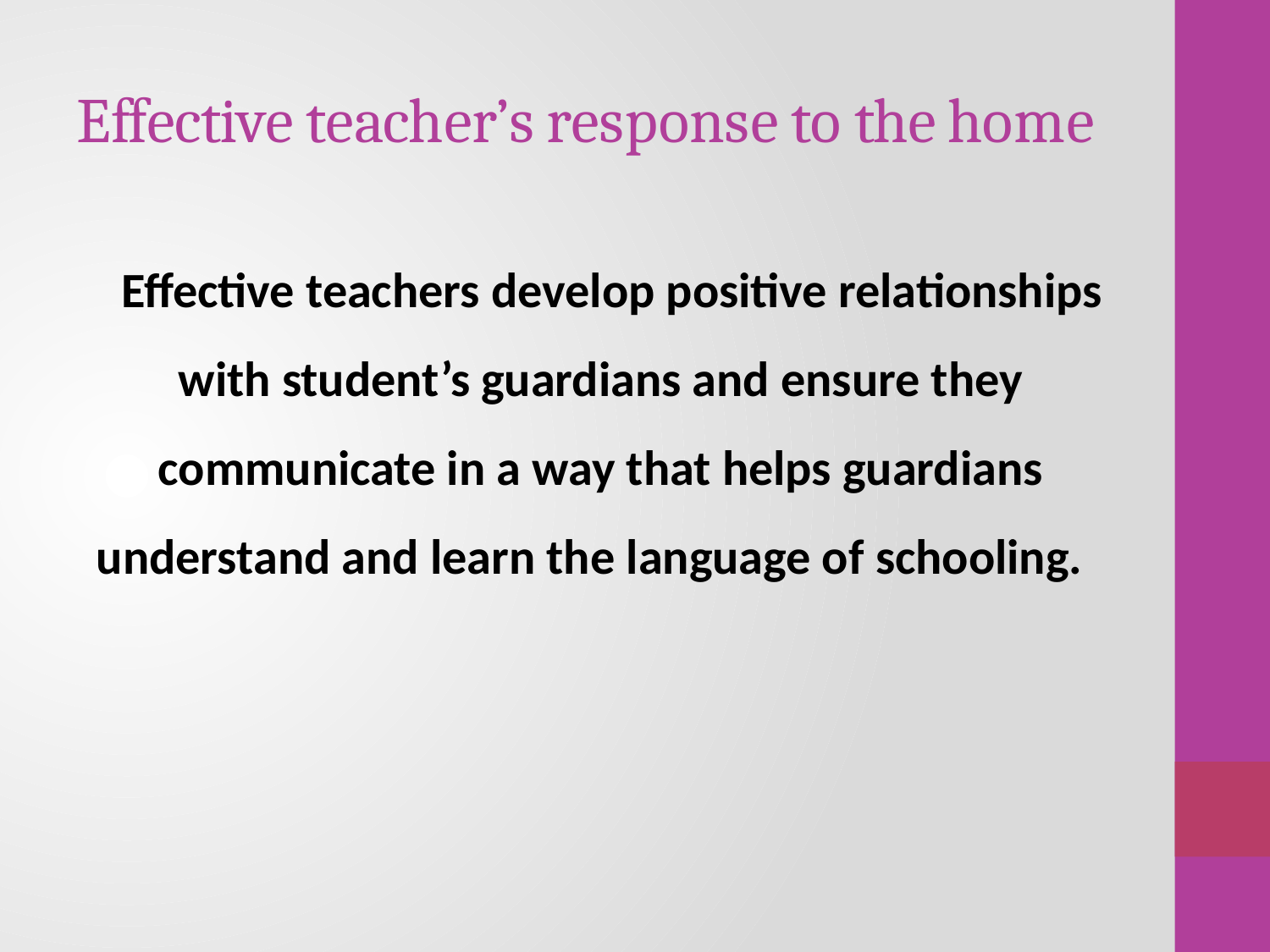

# Effective teacher’s response to the home
  Effective teachers develop positive relationships with student’s guardians and ensure they communicate in a way that helps guardians understand and learn the language of schooling.